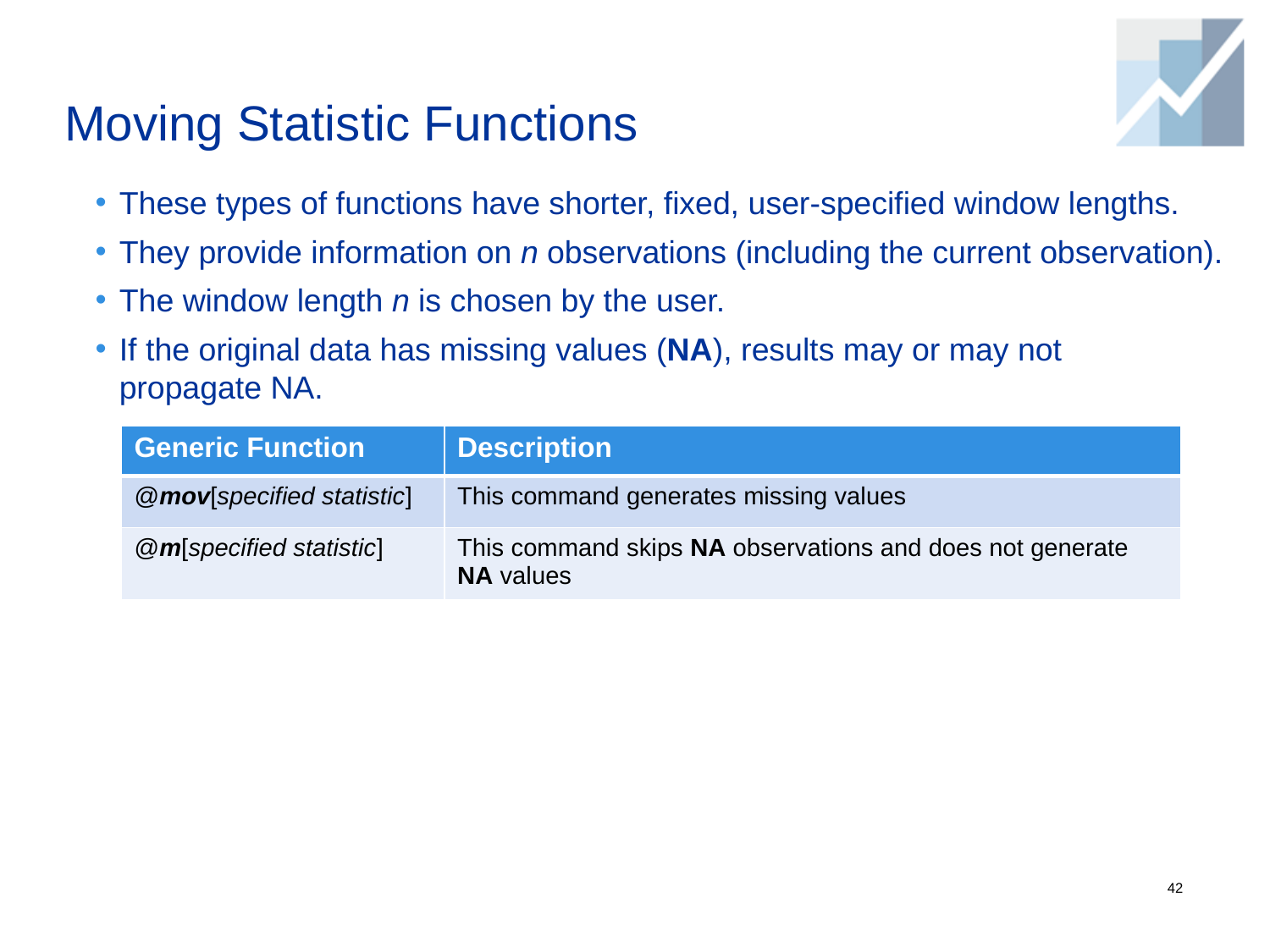

# Moving Statistic Functions
These types of functions have shorter, fixed, user-specified window lengths.
They provide information on n observations (including the current observation).
The window length n is chosen by the user.
If the original data has missing values (NA), results may or may not        propagate NA.

| Generic Function | Description |
| --- | --- |
| @mov[specified statistic] | This command generates missing values |
| @m[specified statistic] | This command skips NA observations and does not generate NA values |
42